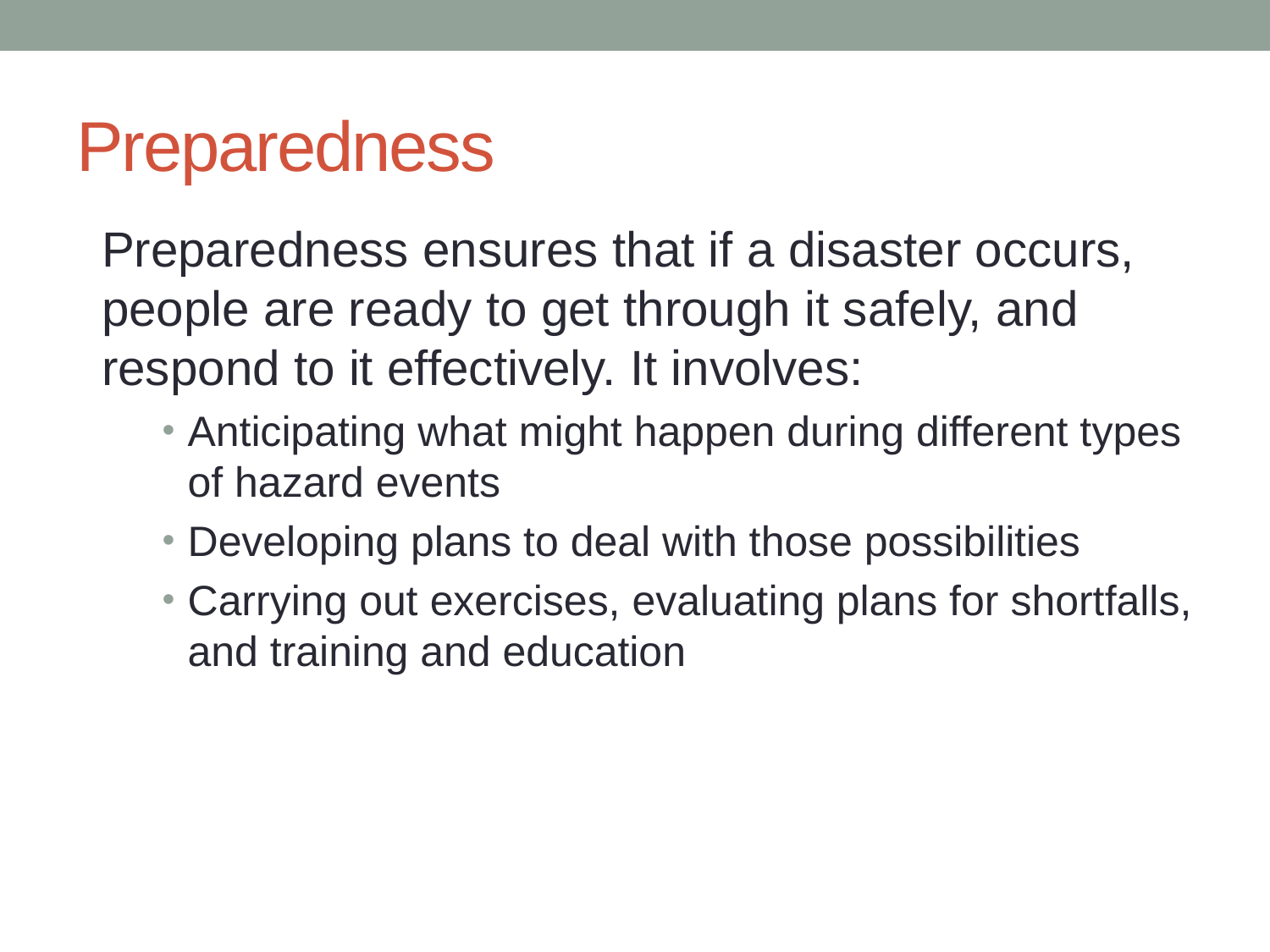

# Preparedness
Preparedness ensures that if a disaster occurs, people are ready to get through it safely, and respond to it effectively. It involves:
Anticipating what might happen during different types of hazard events
Developing plans to deal with those possibilities
Carrying out exercises, evaluating plans for shortfalls, and training and education